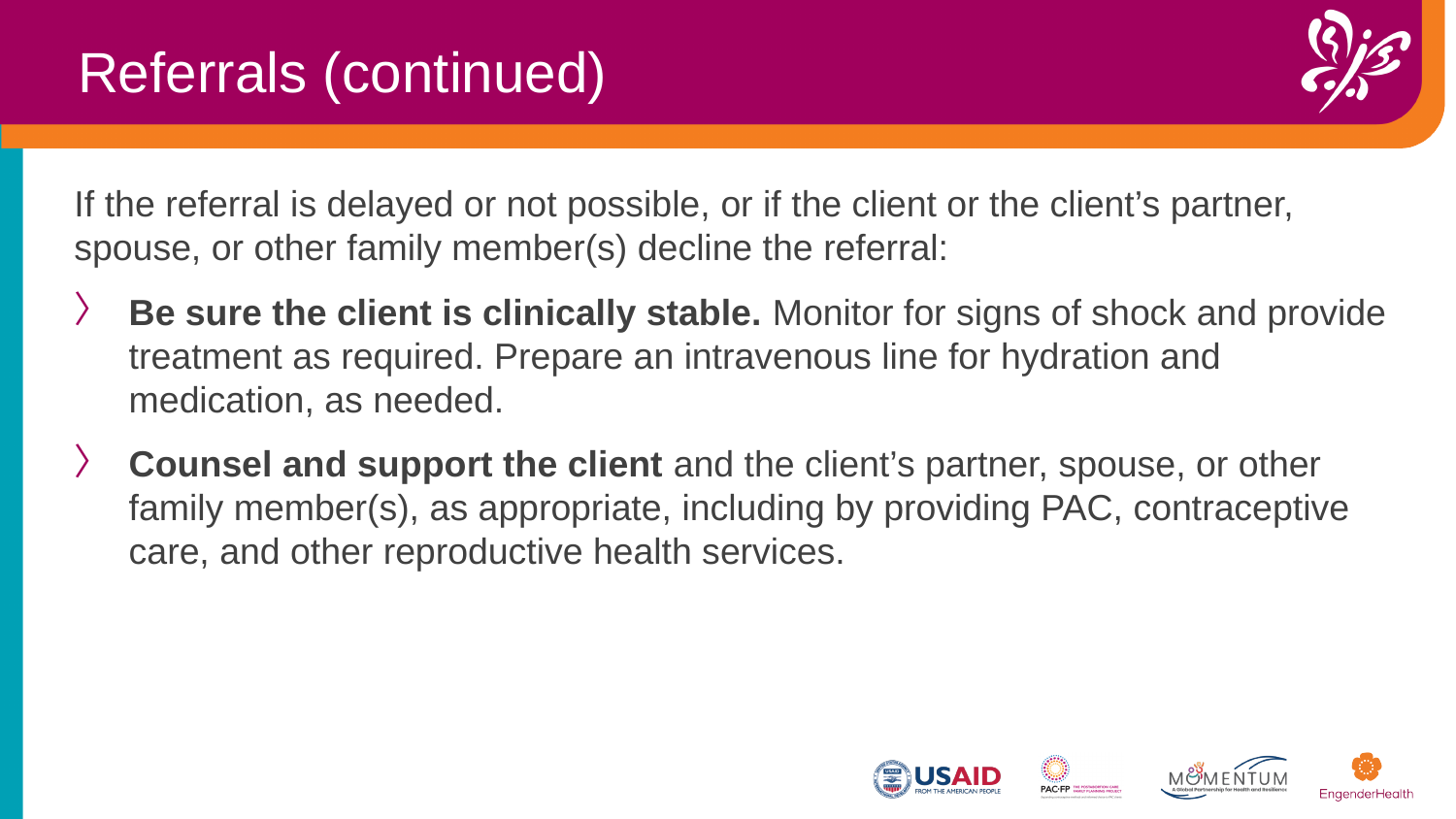

Referrals (continued)
If the referral is delayed or not possible, or if the client or the client’s partner, spouse, or other family member(s) decline the referral:
Be sure the client is clinically stable. Monitor for signs of shock and provide treatment as required. Prepare an intravenous line for hydration and medication, as needed.
Counsel and support the client and the client’s partner, spouse, or other family member(s), as appropriate, including by providing PAC, contraceptive care, and other reproductive health services.